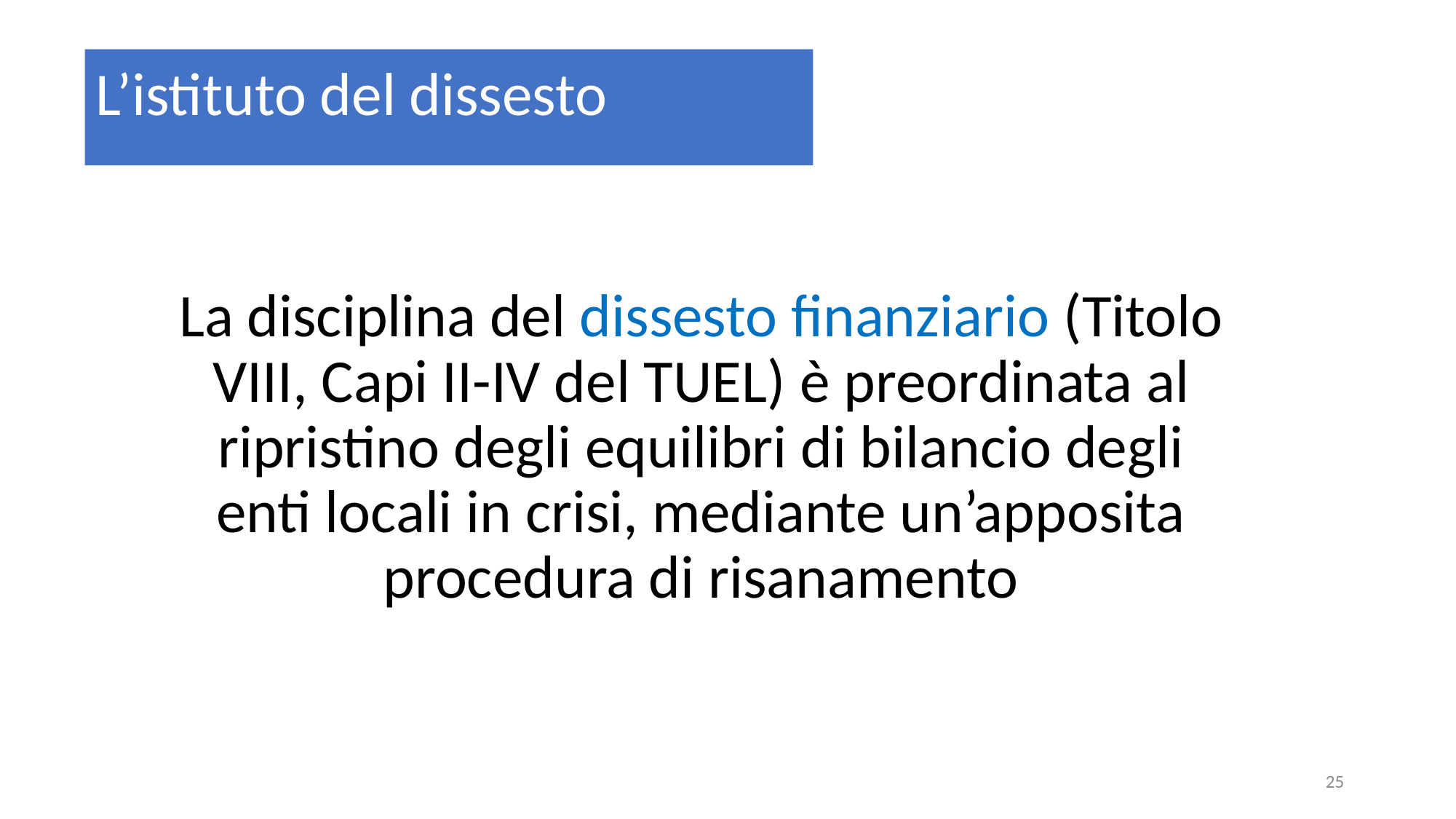

L’istituto del dissesto

# La disciplina del dissesto finanziario (Titolo VIII, Capi II-IV del TUEL) è preordinata al ripristino degli equilibri di bilancio degli enti locali in crisi, mediante un’apposita procedura di risanamento
25